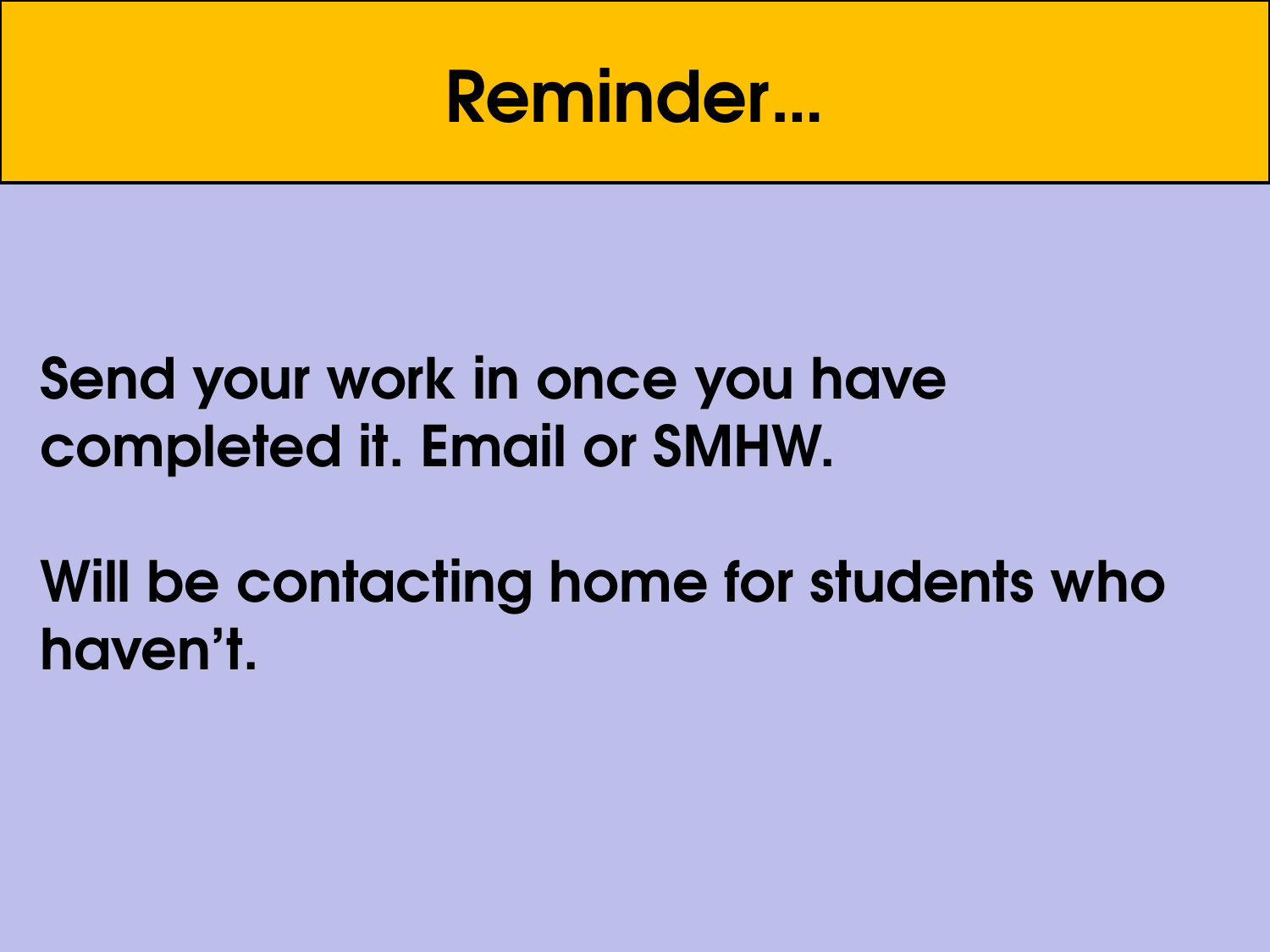

# Reminder…
Send your work in once you have completed it. Email or SMHW.

Will be contacting home for students who haven’t.